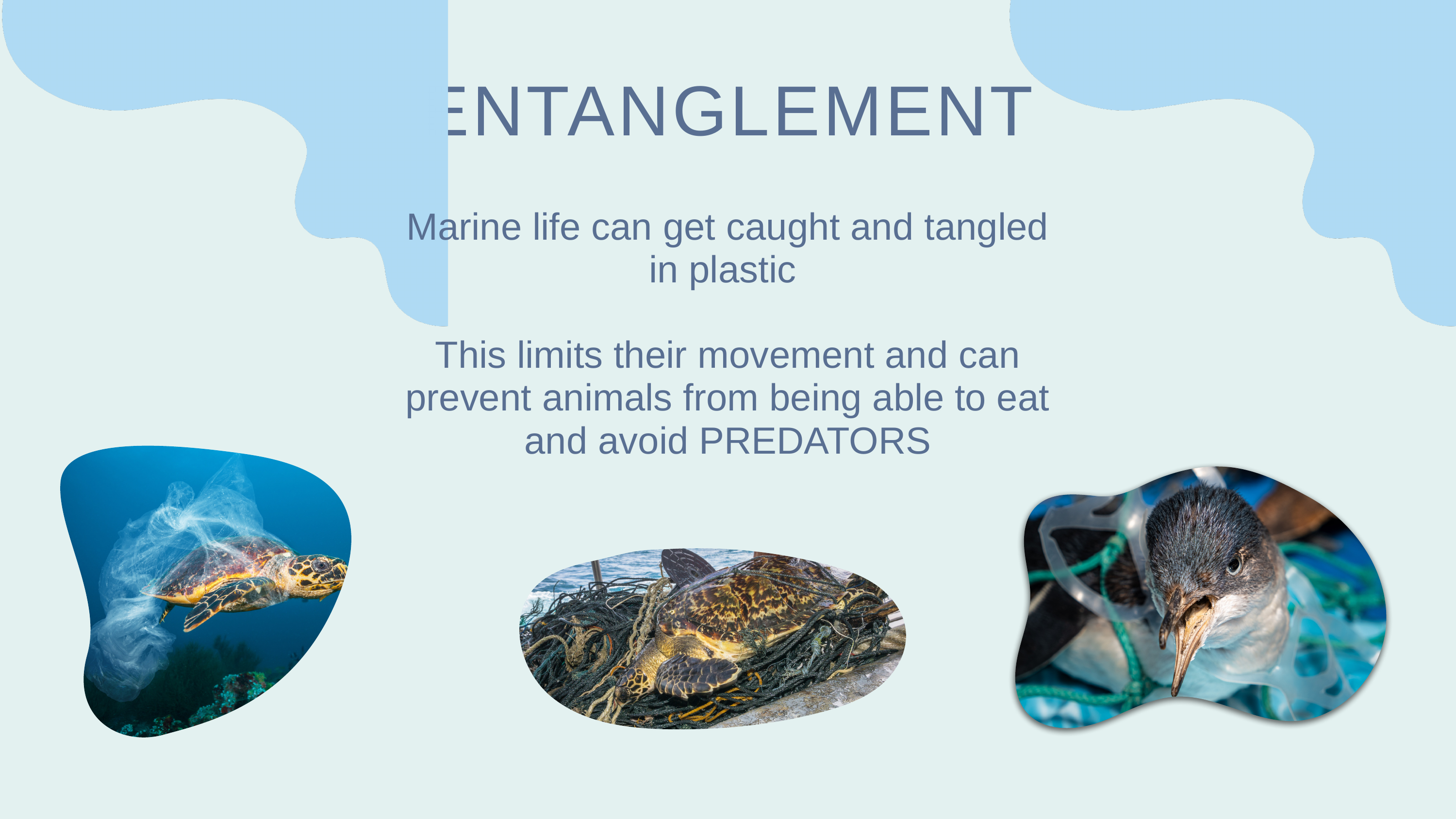

ENTANGLEMENT
Marine life can get caught and tangled in plastic

This limits their movement and can prevent animals from being able to eat and avoid PREDATORS